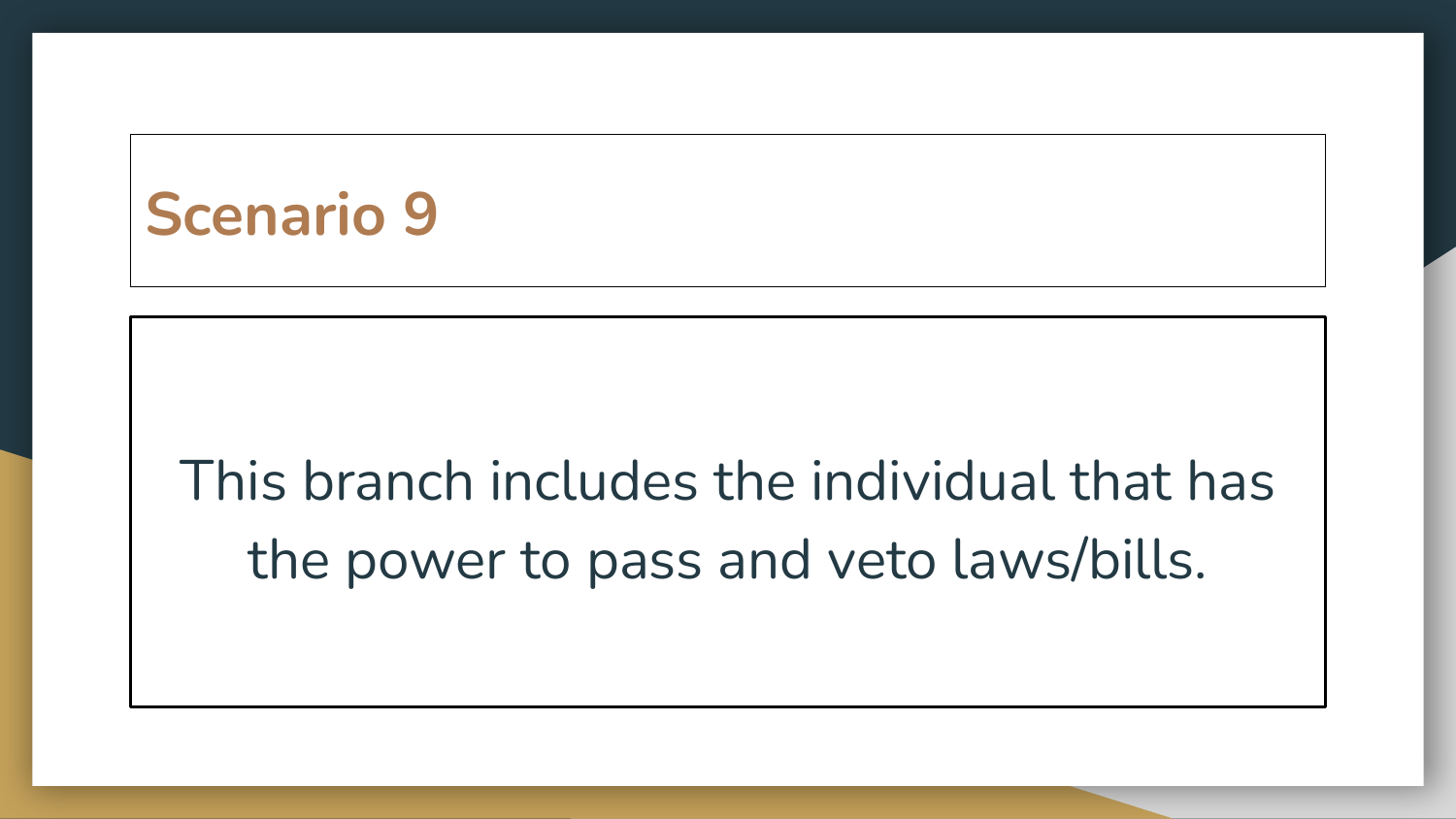

# Scenario 9
This branch includes the individual that has the power to pass and veto laws/bills.